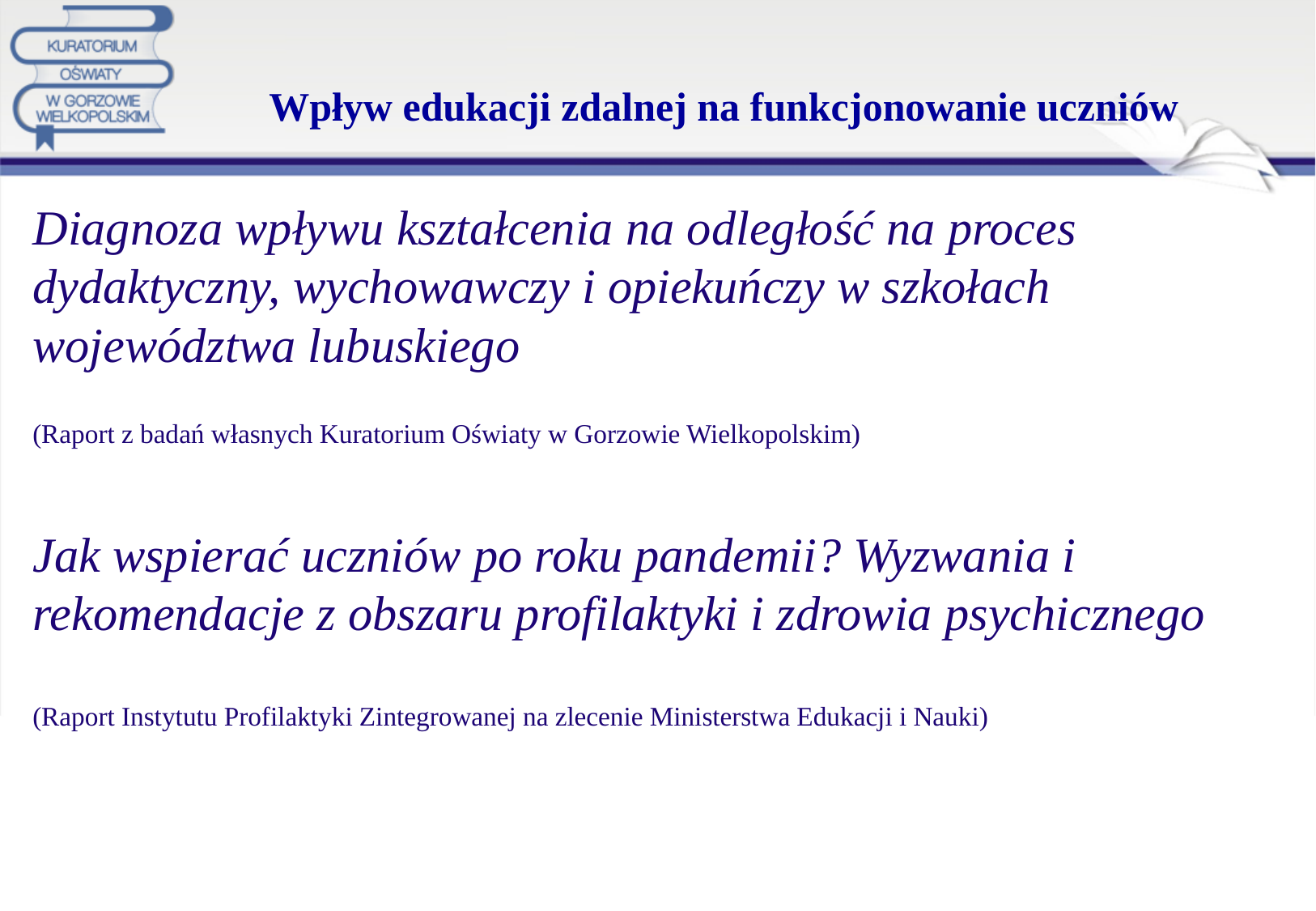

# Wpływ edukacji zdalnej na funkcjonowanie uczniów
Diagnoza wpływu kształcenia na odległość na proces dydaktyczny, wychowawczy i opiekuńczy w szkołach województwa lubuskiego
(Raport z badań własnych Kuratorium Oświaty w Gorzowie Wielkopolskim)
Jak wspierać uczniów po roku pandemii? Wyzwania i rekomendacje z obszaru profilaktyki i zdrowia psychicznego
(Raport Instytutu Profilaktyki Zintegrowanej na zlecenie Ministerstwa Edukacji i Nauki)